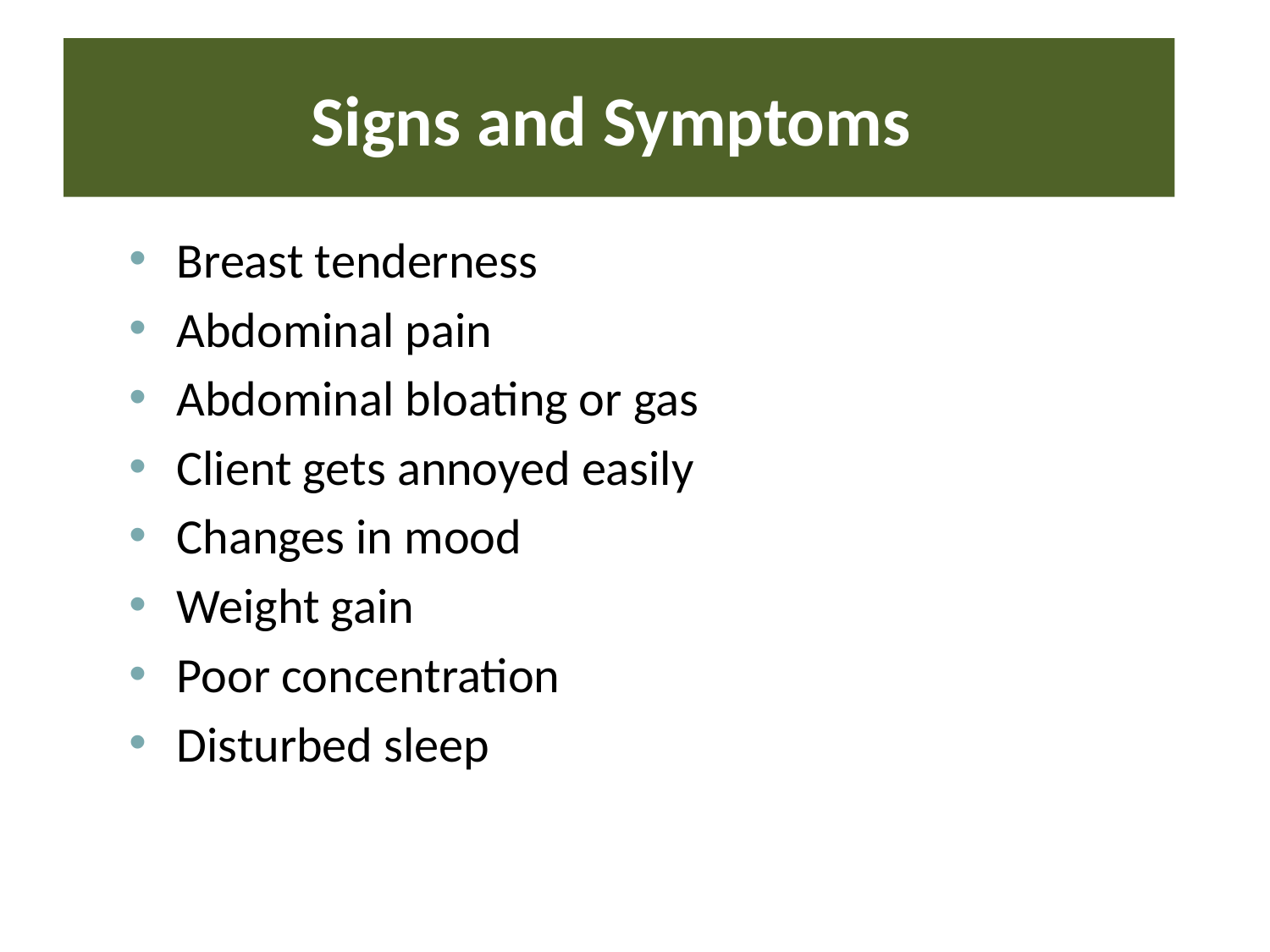

# Signs and Symptoms
Breast tenderness
Abdominal pain
Abdominal bloating or gas
Client gets annoyed easily
Changes in mood
Weight gain
Poor concentration
Disturbed sleep